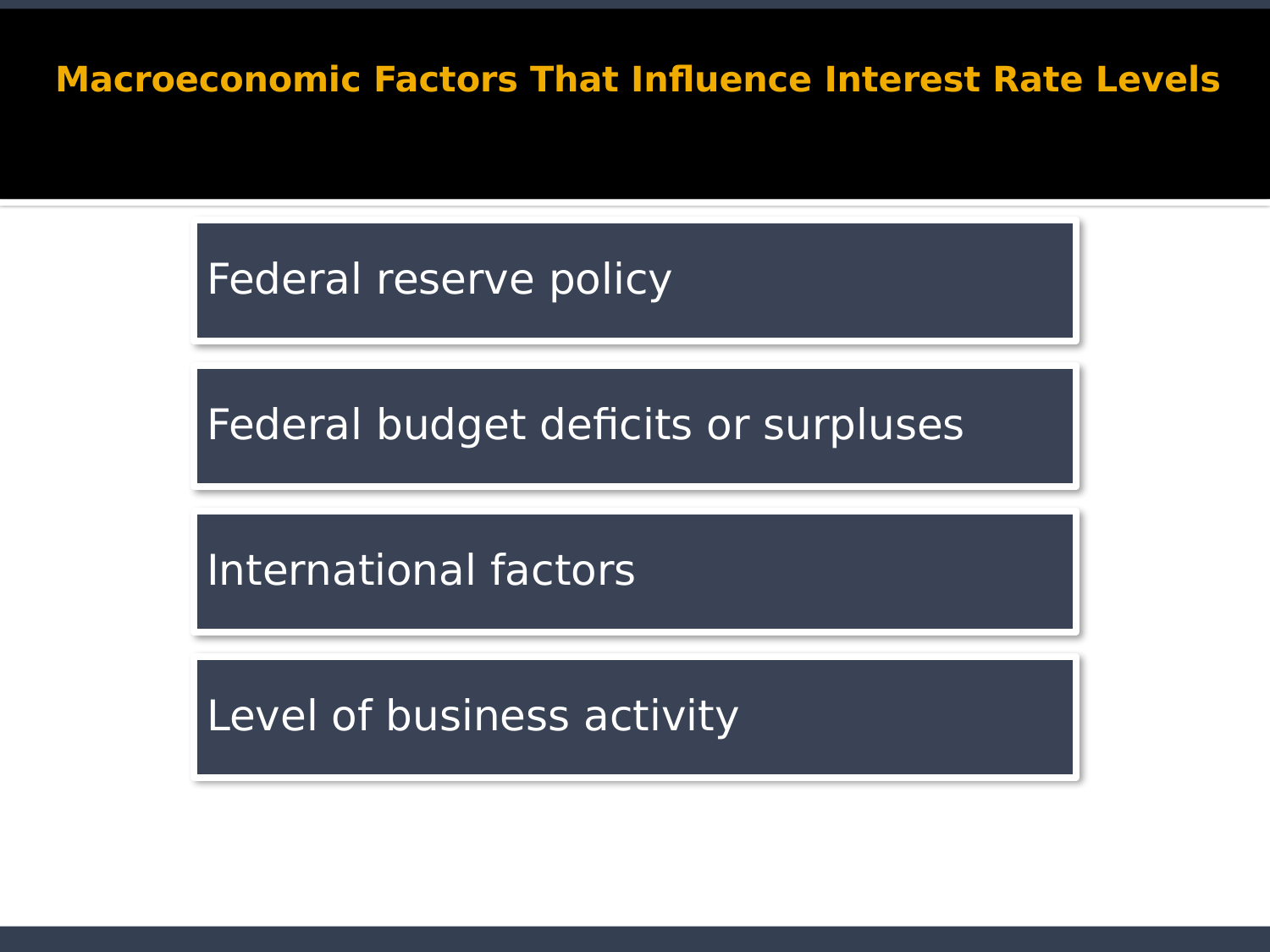

# Macroeconomic Factors That Influence Interest Rate Levels
Federal reserve policy
Federal budget deficits or surpluses
International factors
Level of business activity